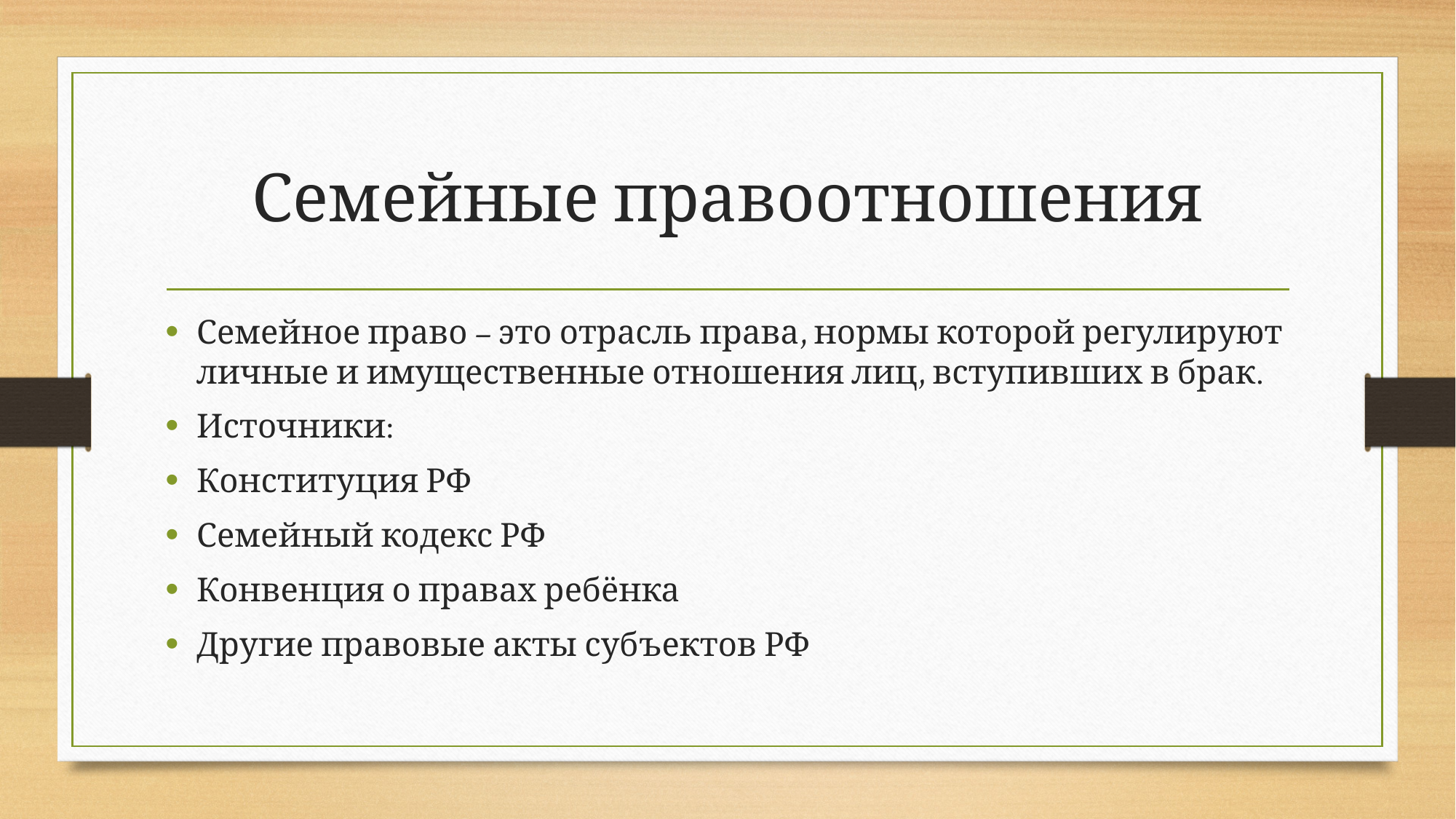

# Семейные правоотношения
Семейное право – это отрасль права, нормы которой регулируют личные и имущественные отношения лиц, вступивших в брак.
Источники:
Конституция РФ
Семейный кодекс РФ
Конвенция о правах ребёнка
Другие правовые акты субъектов РФ